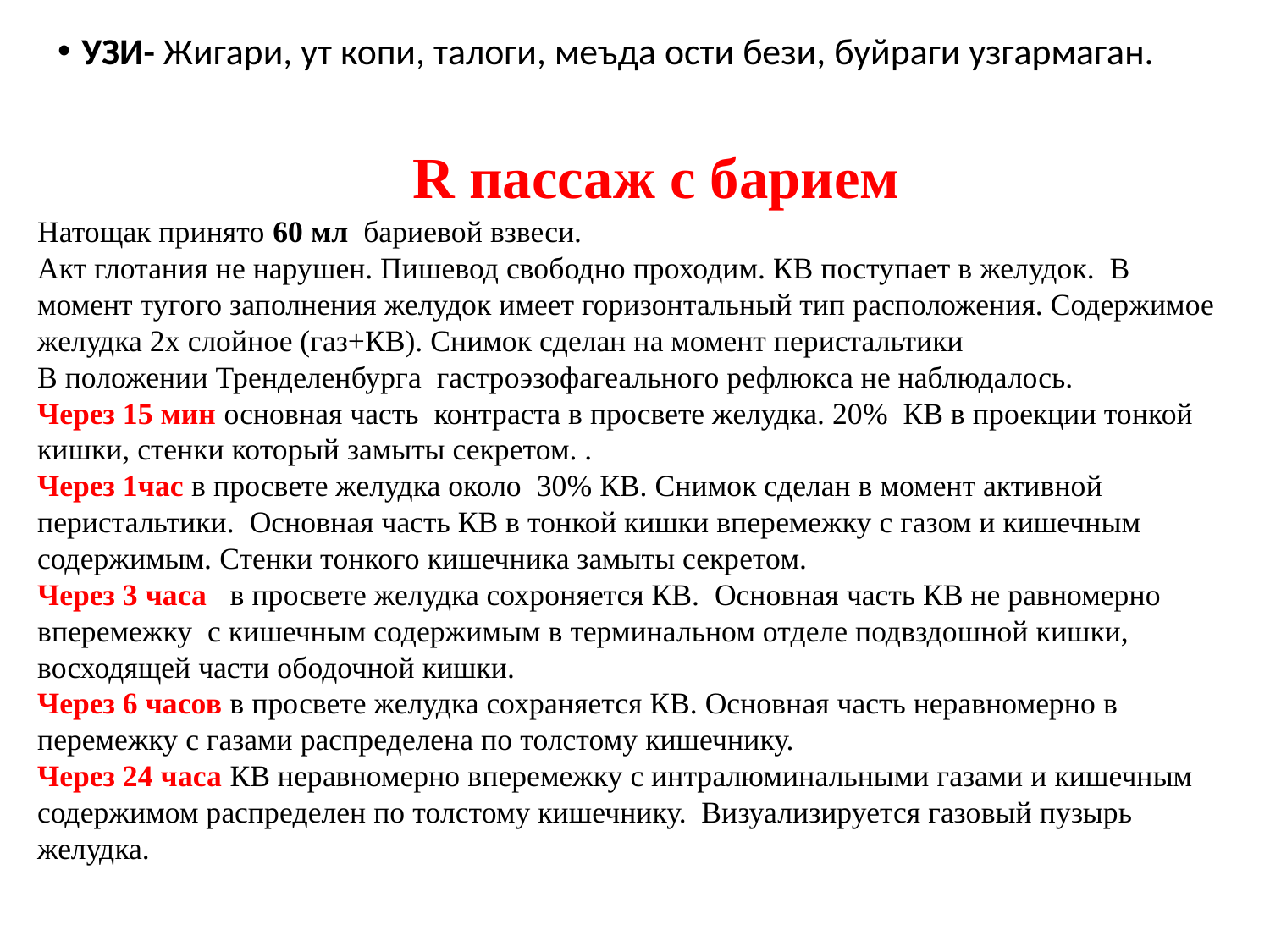

УЗИ- Жигари, ут копи, талоги, меъда ости бези, буйраги узгармаган.
# R пассаж с барием
Натощак принято 60 мл  бариевой взвеси.
Акт глотания не нарушен. Пишевод свободно проходим. КВ поступает в желудок.  В момент тугого заполнения желудок имеет горизонтальный тип расположения. Содержимое желудка 2х слойное (газ+КВ). Снимок сделан на момент перистальтики
В положении Тренделенбурга  гастроэзофагеального рефлюкса не наблюдалось.
Через 15 мин основная часть  контраста в просвете желудка. 20%  КВ в проекции тонкой кишки, стенки который замыты секретом. .
Через 1час в просвете желудка около  30% КВ. Снимок сделан в момент активной перистальтики.  Основная часть КВ в тонкой кишки вперемежку с газом и кишечным содержимым. Стенки тонкого кишечника замыты секретом.
Через 3 часа   в просвете желудка сохроняется КВ.  Основная часть КВ не равномерно вперемежку  с кишечным содержимым в терминальном отделе подвздошной кишки, восходящей части ободочной кишки.
Через 6 часов в просвете желудка сохраняется КВ. Основная часть неравномерно в перемежку с газами распределена по толстому кишечнику.
Через 24 часа КВ неравномерно вперемежку с интралюминальными газами и кишечным содержимом распределен по толстому кишечнику.  Визуализируется газовый пузырь желудка.